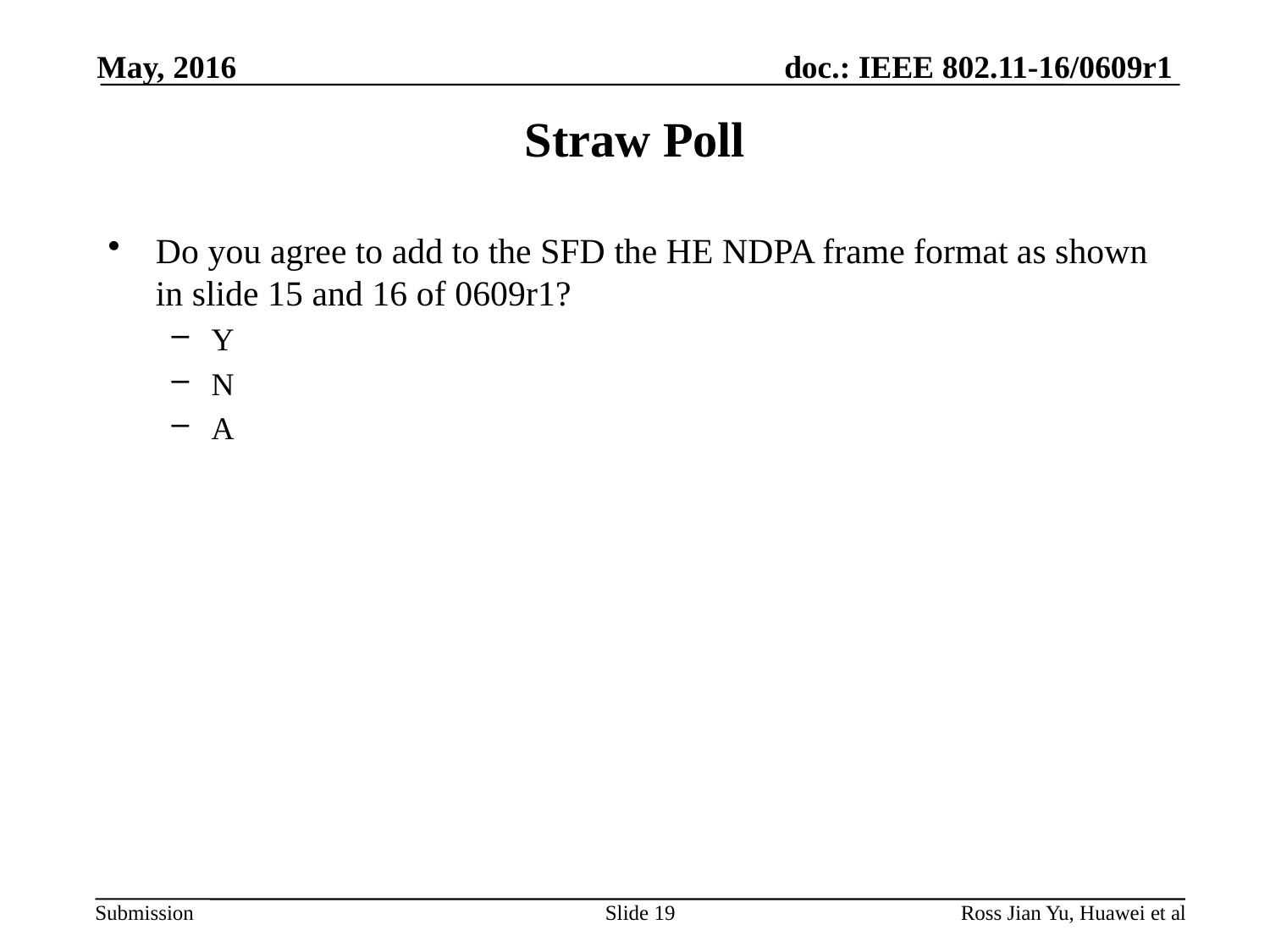

May, 2016
# Straw Poll
Do you agree to add to the SFD the HE NDPA frame format as shown in slide 15 and 16 of 0609r1?
Y
N
A

Slide 19
Ross Jian Yu, Huawei et al